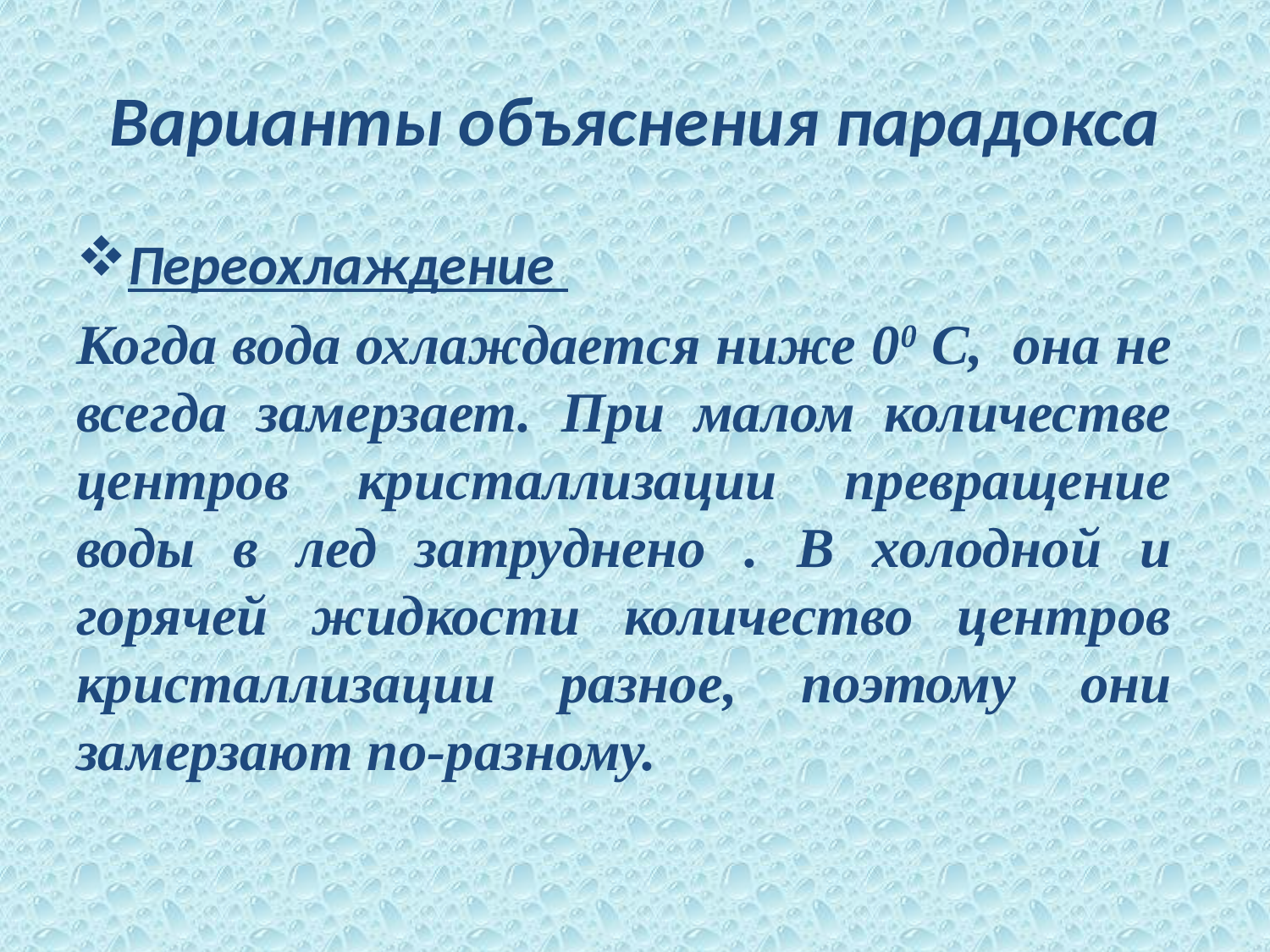

# Варианты объяснения парадокса
Переохлаждение
Когда вода охлаждается ниже 00 С,  она не всегда замерзает. При малом количестве центров кристаллизации превращение воды в лед затруднено . В холодной и горячей жидкости количество центров кристаллизации разное, поэтому они замерзают по-разному.